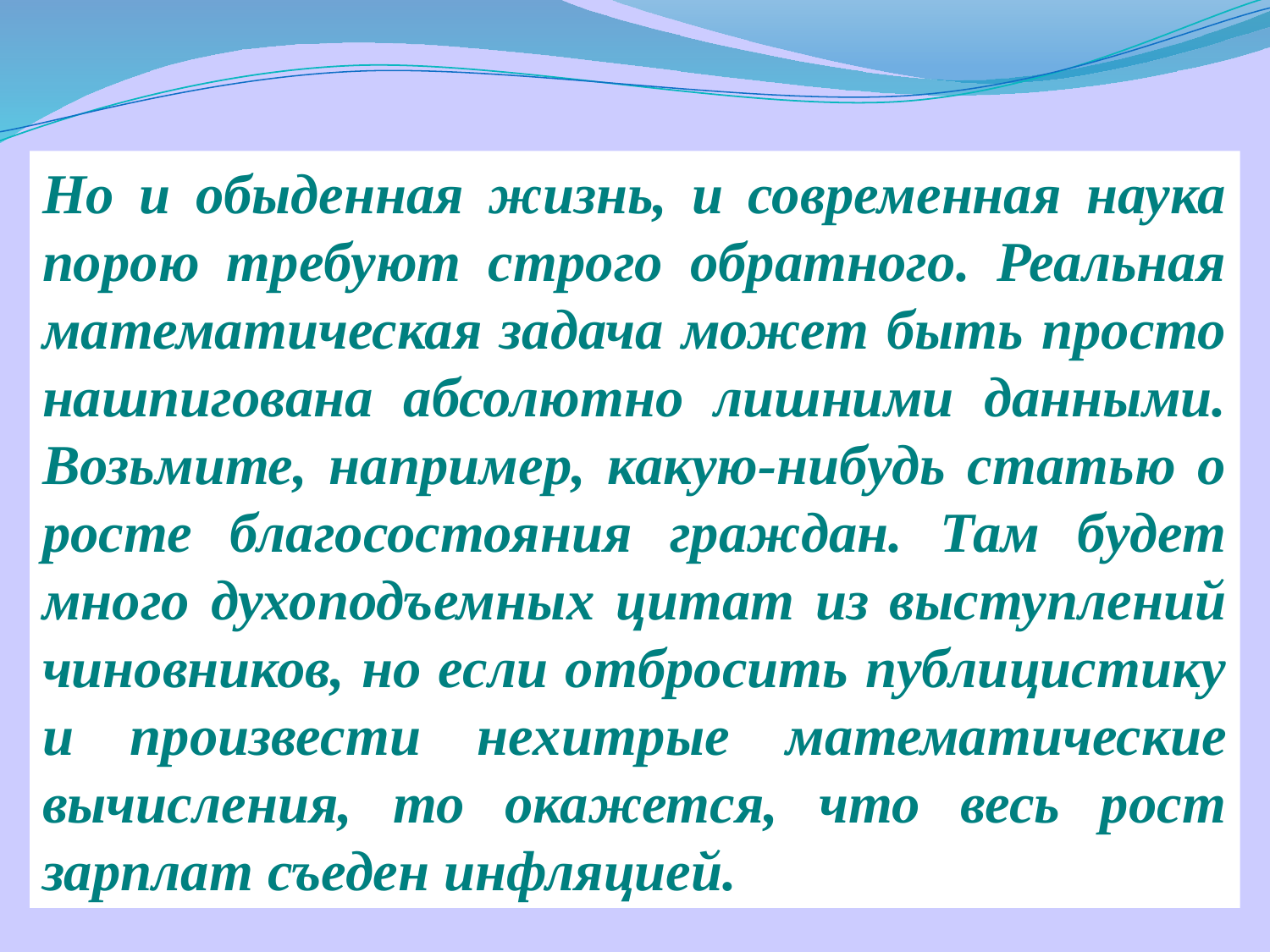

Но и обыденная жизнь, и современная наука порою требуют строго обратного. Реальная математическая задача может быть просто нашпигована абсолютно лишними данными. Возьмите, например, какую-нибудь статью о росте благосостояния граждан. Там будет много духоподъемных цитат из выступлений чиновников, но если отбросить публицистику и произвести нехит­рые математические вычисления, то окажется, что весь рост зарплат съеден инфляцией.